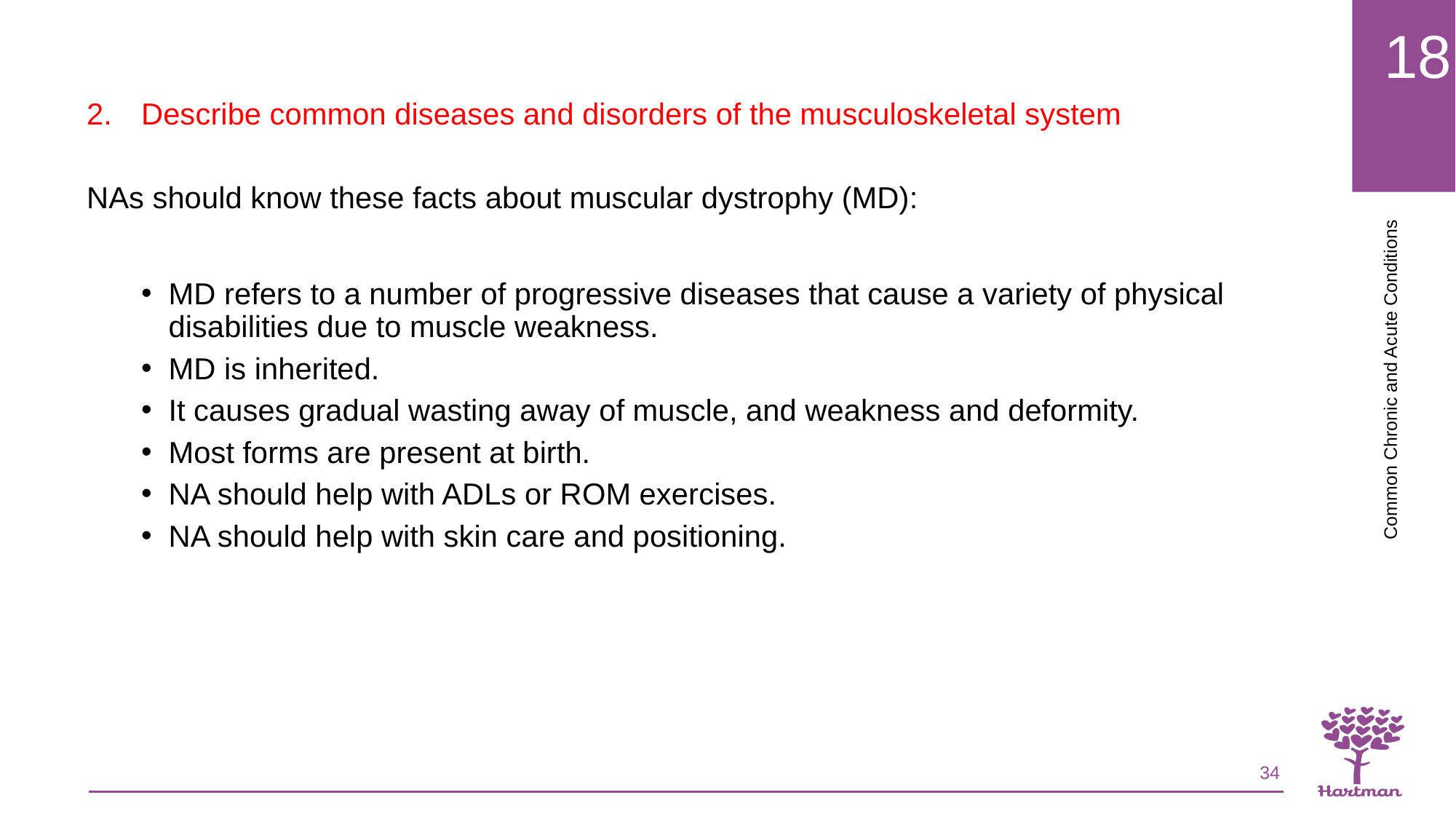

Describe common diseases and disorders of the musculoskeletal system

NAs should know these facts about muscular dystrophy (MD):

MD refers to a number of progressive diseases that cause a variety of physical disabilities due to muscle weakness.
MD is inherited.
It causes gradual wasting away of muscle, and weakness and deformity.
Most forms are present at birth.
NA should help with ADLs or ROM exercises.
NA should help with skin care and positioning.

34